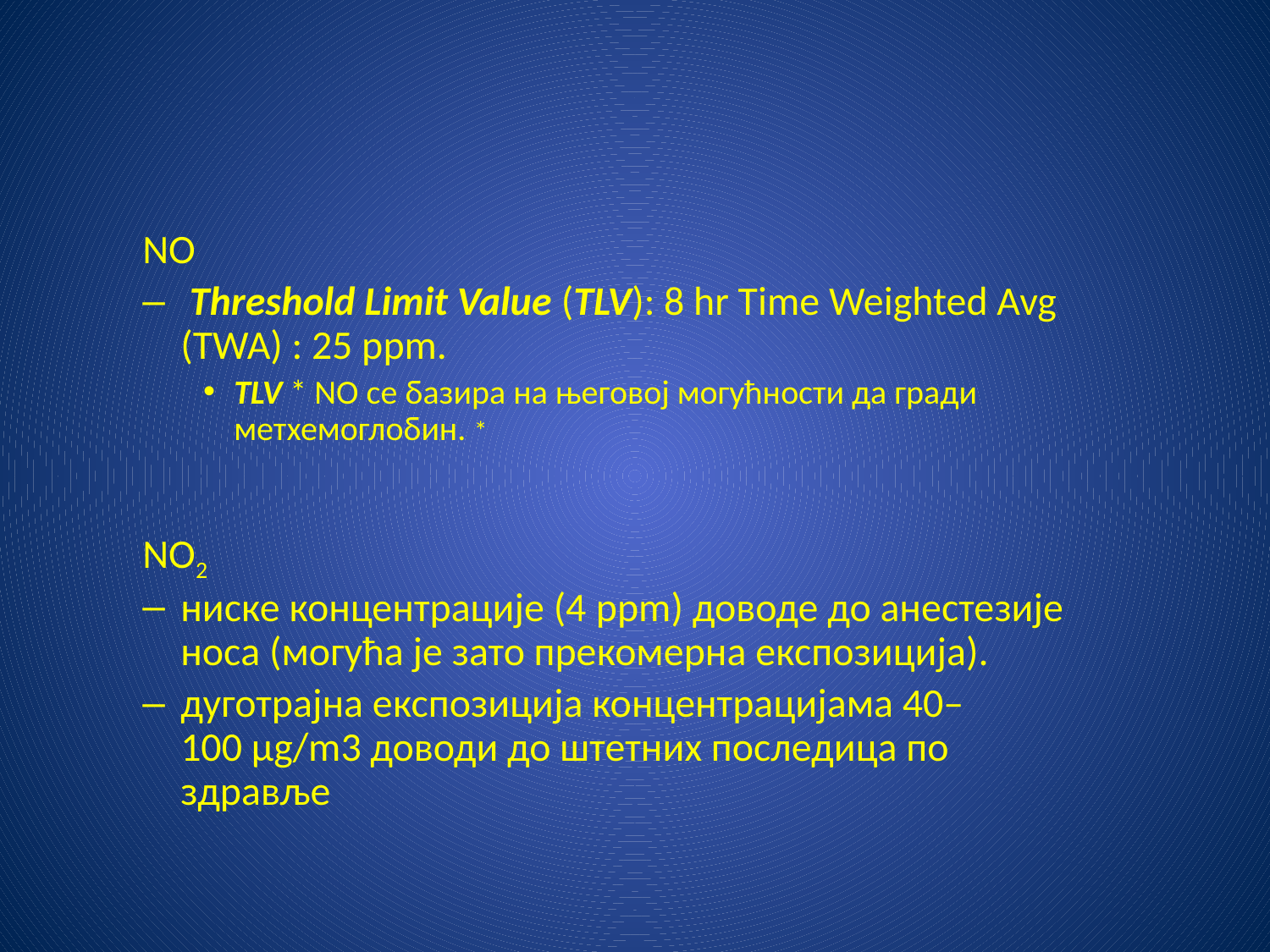

#
NО
 Threshold Limit Value (TLV): 8 hr Time Weighted Avg (TWA) : 25 ppm.
TLV * NO се базира на његовој могућности да гради метхемоглобин. *

NО2
ниске концентрације (4 ppm) доводе до анестезије носа (могућа је зато прекомерна експозиција).
дуготрајна експозиција концентрацијама 40– 100 µg/m3 доводи до штетних последица по здравље